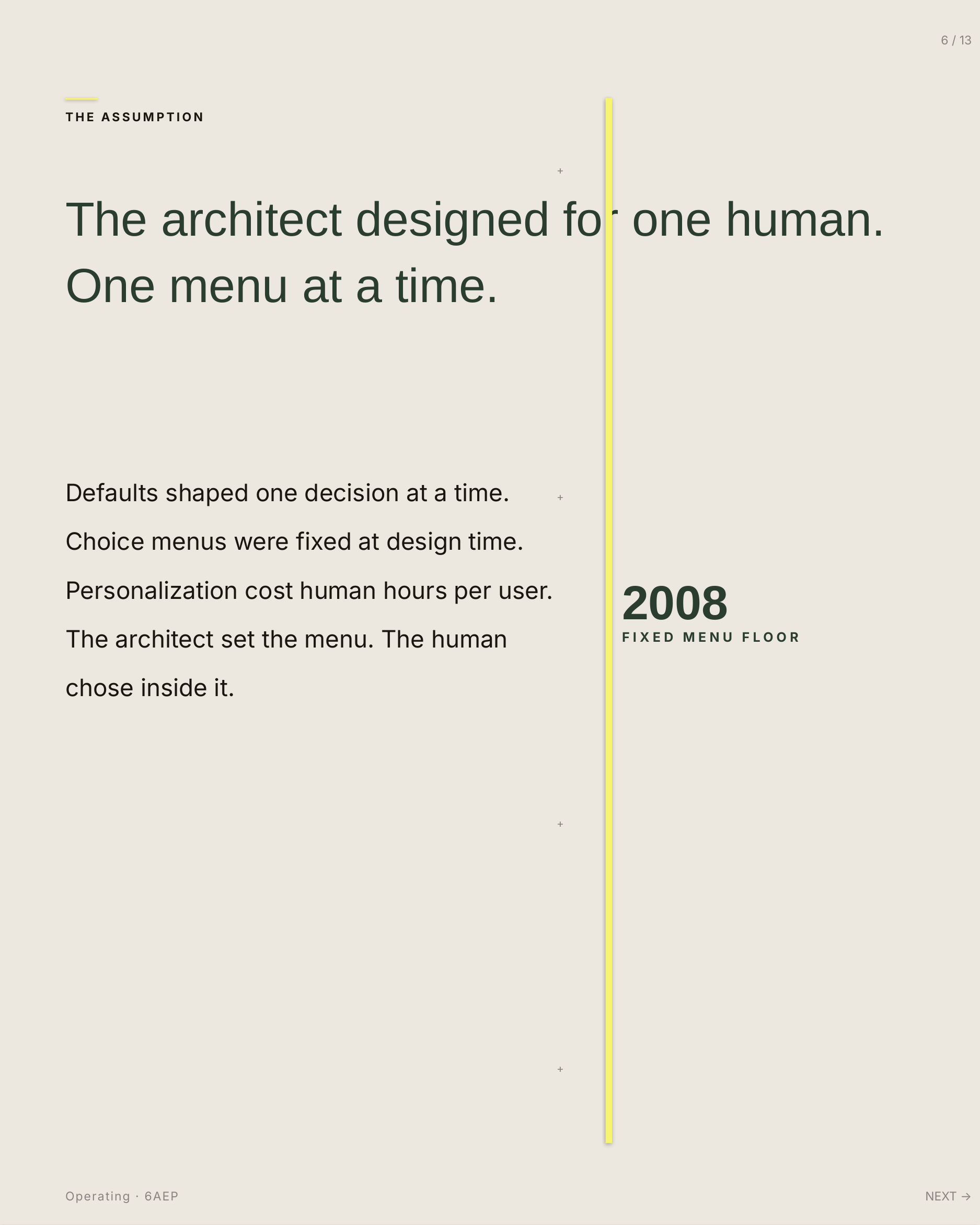

6 / 13

THE ASSUMPTION
+
The architect designed for one human.
One menu at a time.
Defaults shaped one decision at a time.
Choice menus were fixed at design time.
Personalization cost human hours per user.
The architect set the menu. The human chose inside it.
+
2008
FIXED MENU FLOOR
+
+
Operating · 6AEP
NEXT →